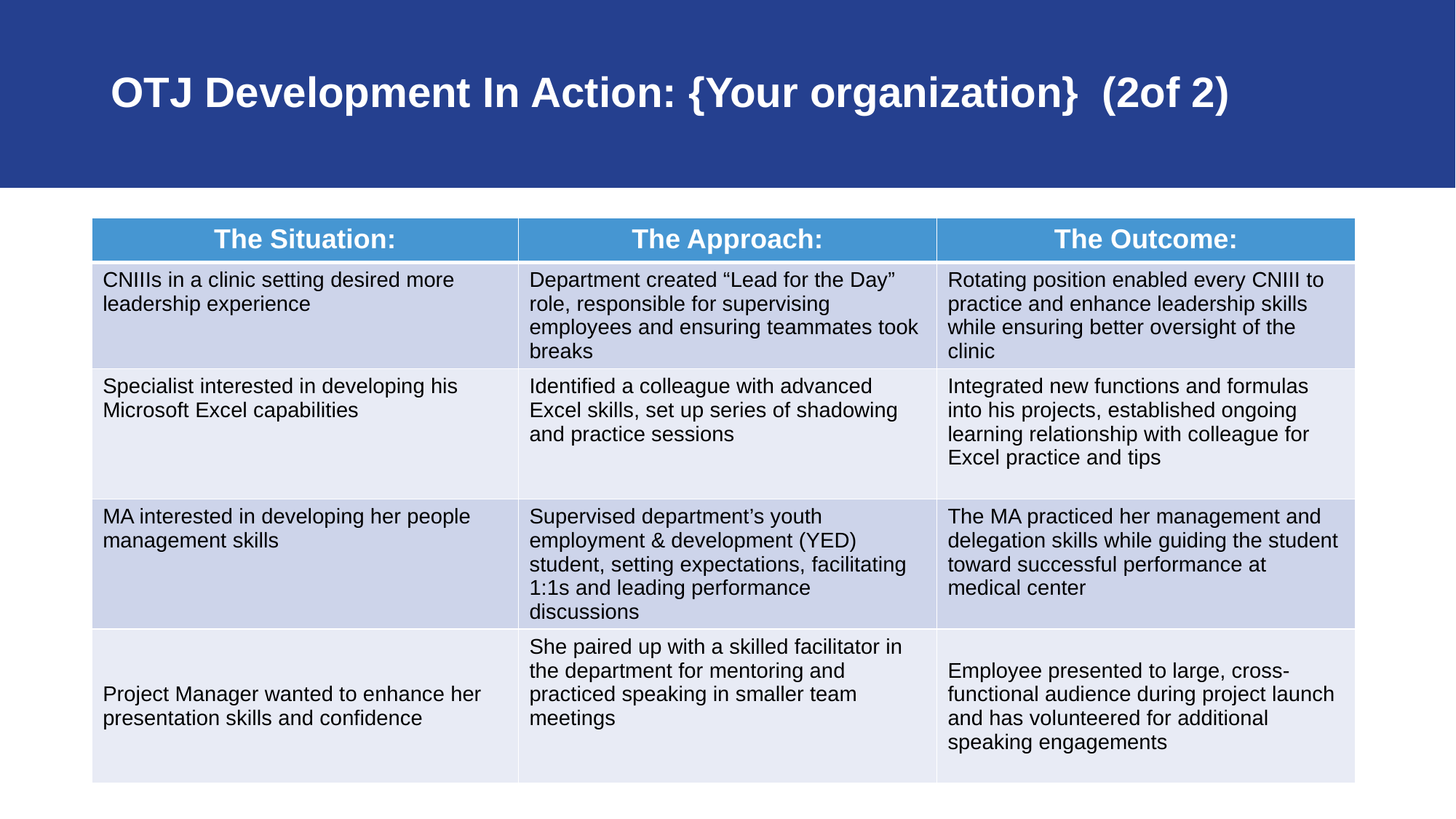

# OTJ Development In Action: {Your organization}  (2of 2)

| The Situation: | The Approach: | The Outcome: |
| --- | --- | --- |
| CNIIIs in a clinic setting desired more leadership experience | Department created “Lead for the Day” role, responsible for supervising employees and ensuring teammates took breaks | Rotating position enabled every CNIII to practice and enhance leadership skills while ensuring better oversight of the clinic |
| Specialist interested in developing his Microsoft Excel capabilities | Identified a colleague with advanced Excel skills, set up series of shadowing and practice sessions | Integrated new functions and formulas into his projects, established ongoing learning relationship with colleague for Excel practice and tips |
| MA interested in developing her people management skills | Supervised department’s youth employment & development (YED) student, setting expectations, facilitating 1:1s and leading performance discussions | The MA practiced her management and delegation skills while guiding the student toward successful performance at medical center |
| Project Manager wanted to enhance her presentation skills and confidence | She paired up with a skilled facilitator in the department for mentoring and practiced speaking in smaller team meetings | Employee presented to large, cross- functional audience during project launch and has volunteered for additional speaking engagements |